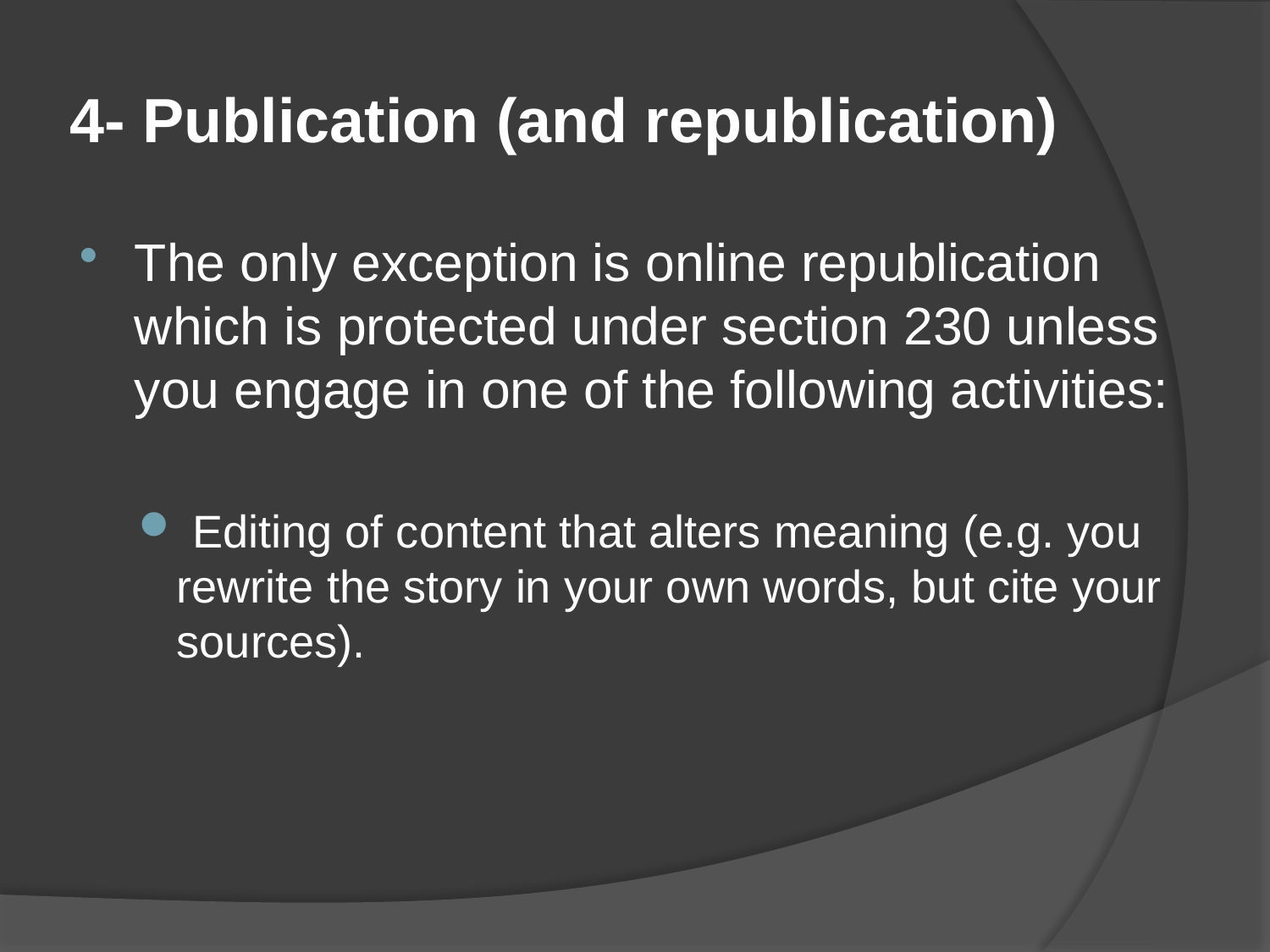

# 4- Publication (and republication)
The only exception is online republication which is protected under section 230 unless you engage in one of the following activities:

 Editing of content that alters meaning (e.g. you rewrite the story in your own words, but cite your sources).